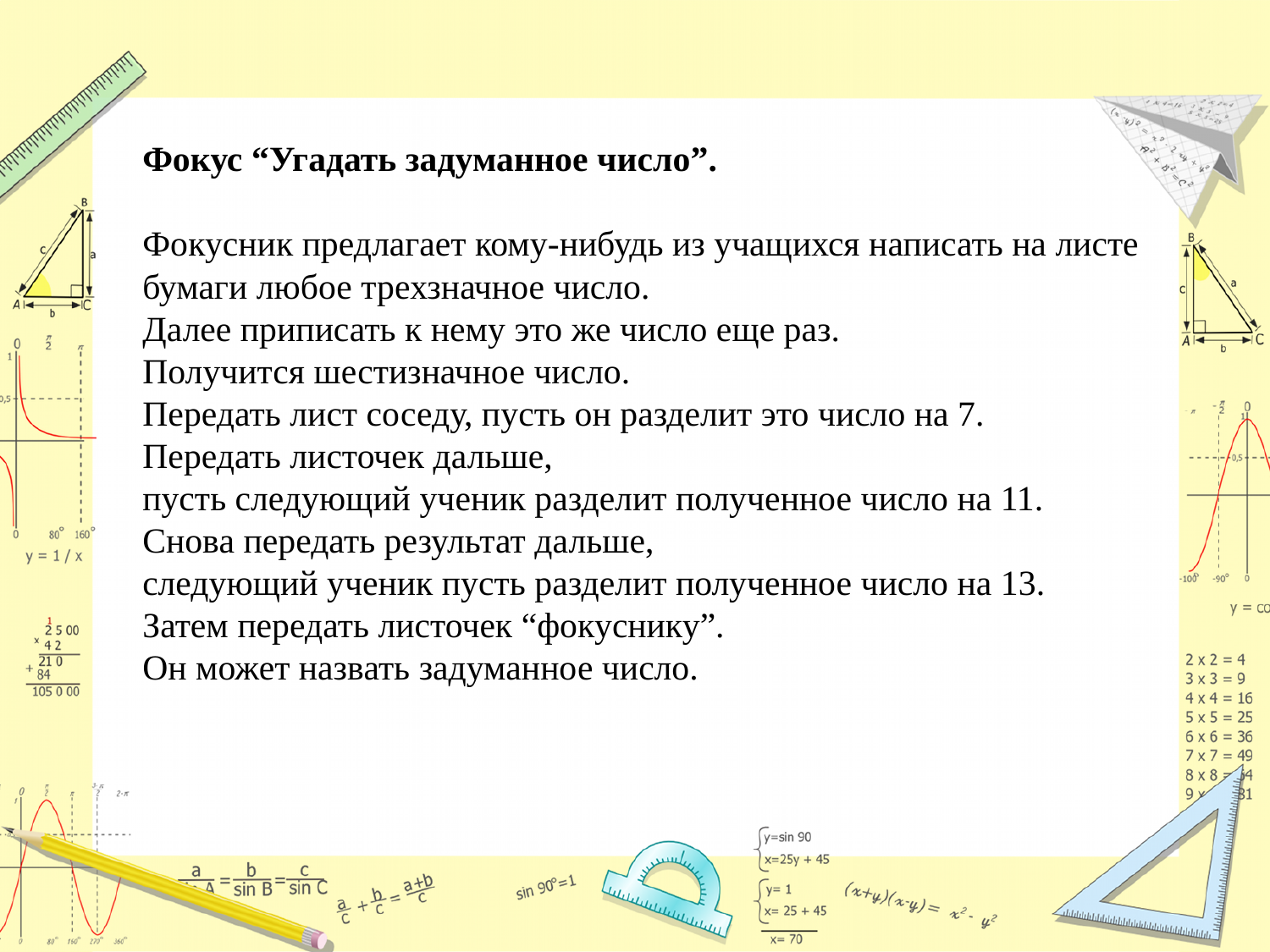

Фокус “Угадать задуманное число”.

Фокусник предлагает кому-нибудь из учащихся написать на листе
бумаги любое трехзначное число.
Далее приписать к нему это же число еще раз.
Получится шестизначное число.
Передать лист соседу, пусть он разделит это число на 7.
Передать листочек дальше,
пусть следующий ученик разделит полученное число на 11.
Снова передать результат дальше,
следующий ученик пусть разделит полученное число на 13.
Затем передать листочек “фокуснику”.
Он может назвать задуманное число.